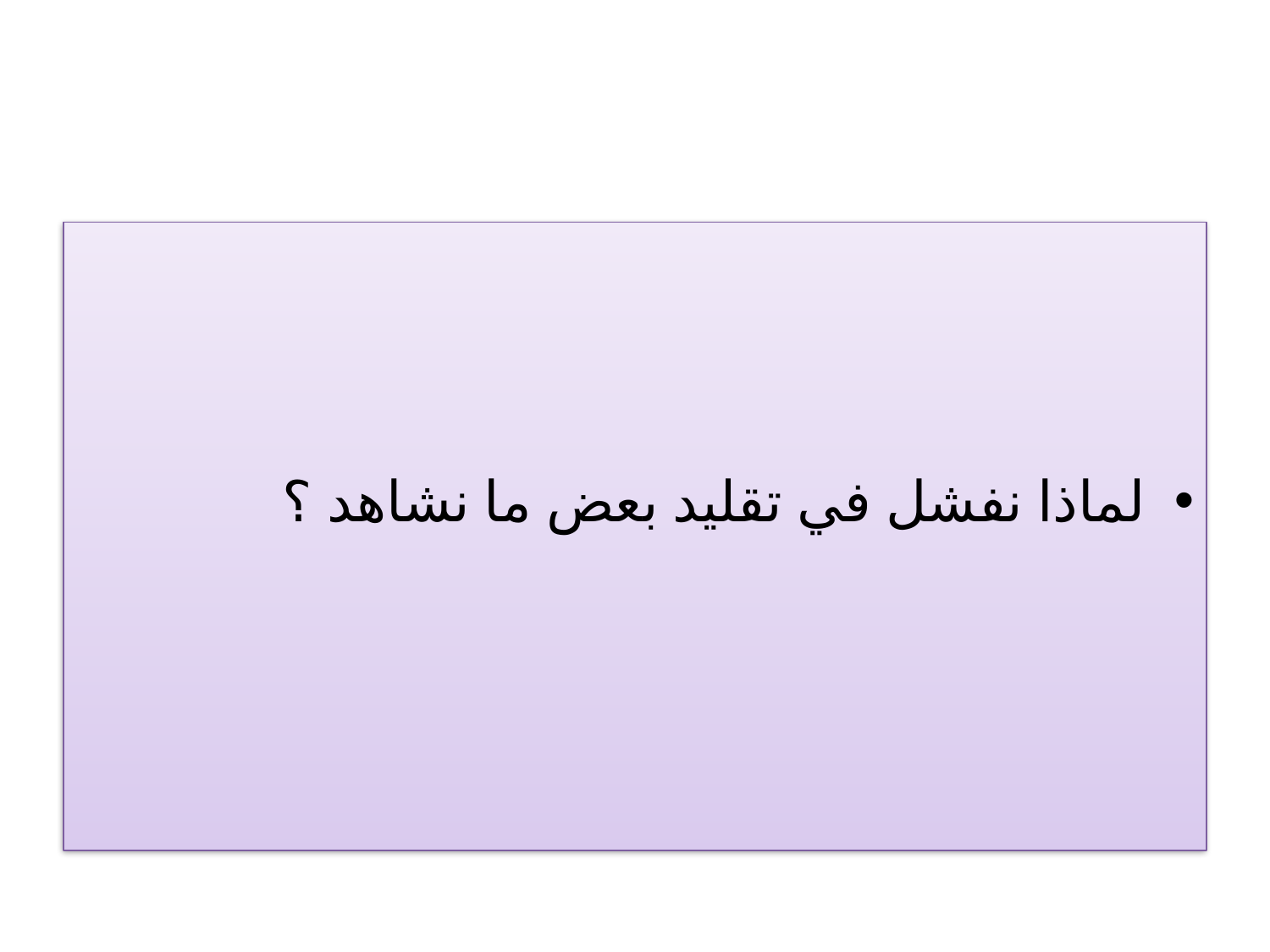

لماذا نفشل في تقليد بعض ما نشاهد ؟